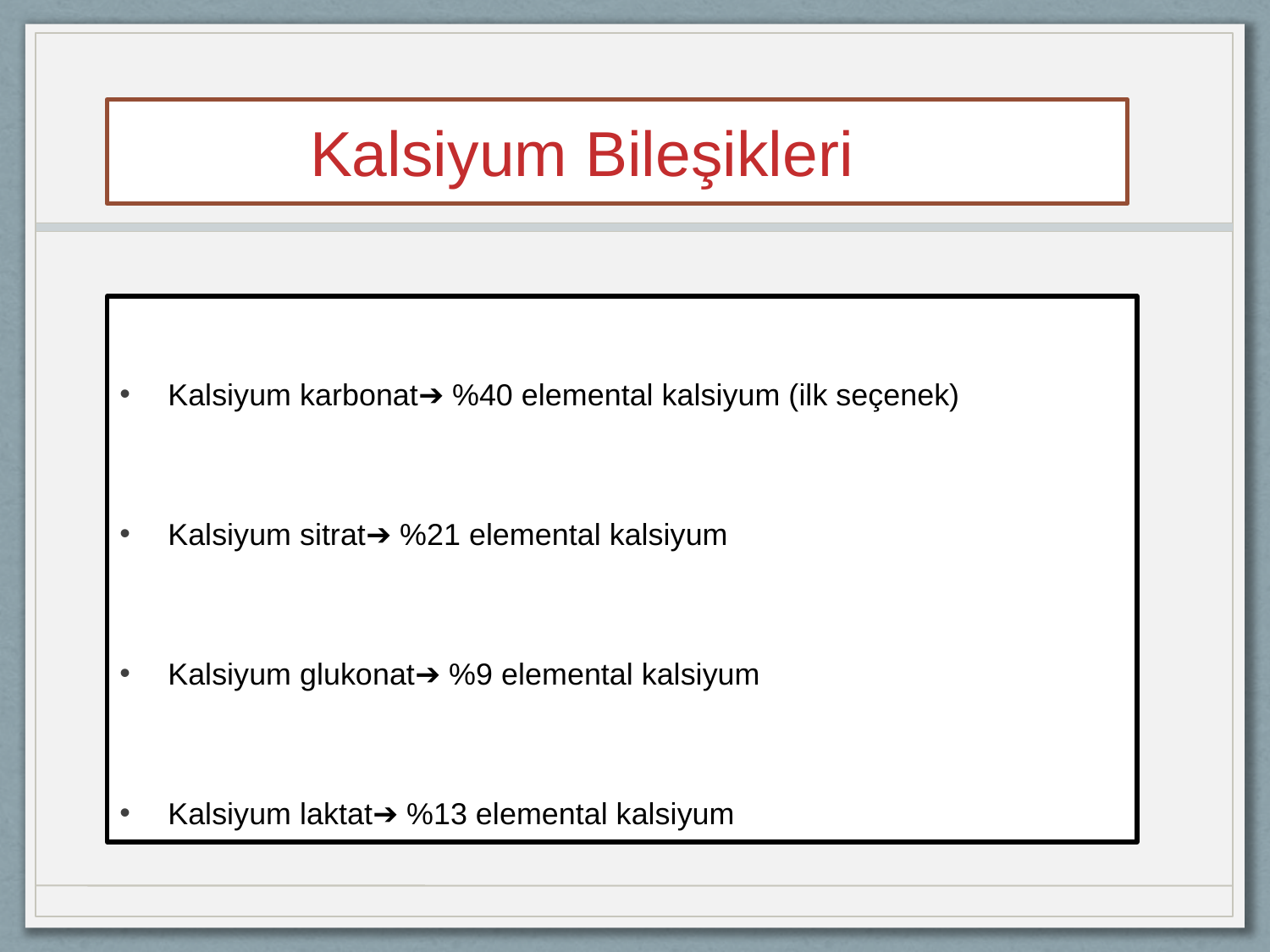

# Kalsiyum Bileşikleri
Kalsiyum karbonat➔ %40 elemental kalsiyum (ilk seçenek)
Kalsiyum sitrat➔ %21 elemental kalsiyum
Kalsiyum glukonat➔ %9 elemental kalsiyum
Kalsiyum laktat➔ %13 elemental kalsiyum